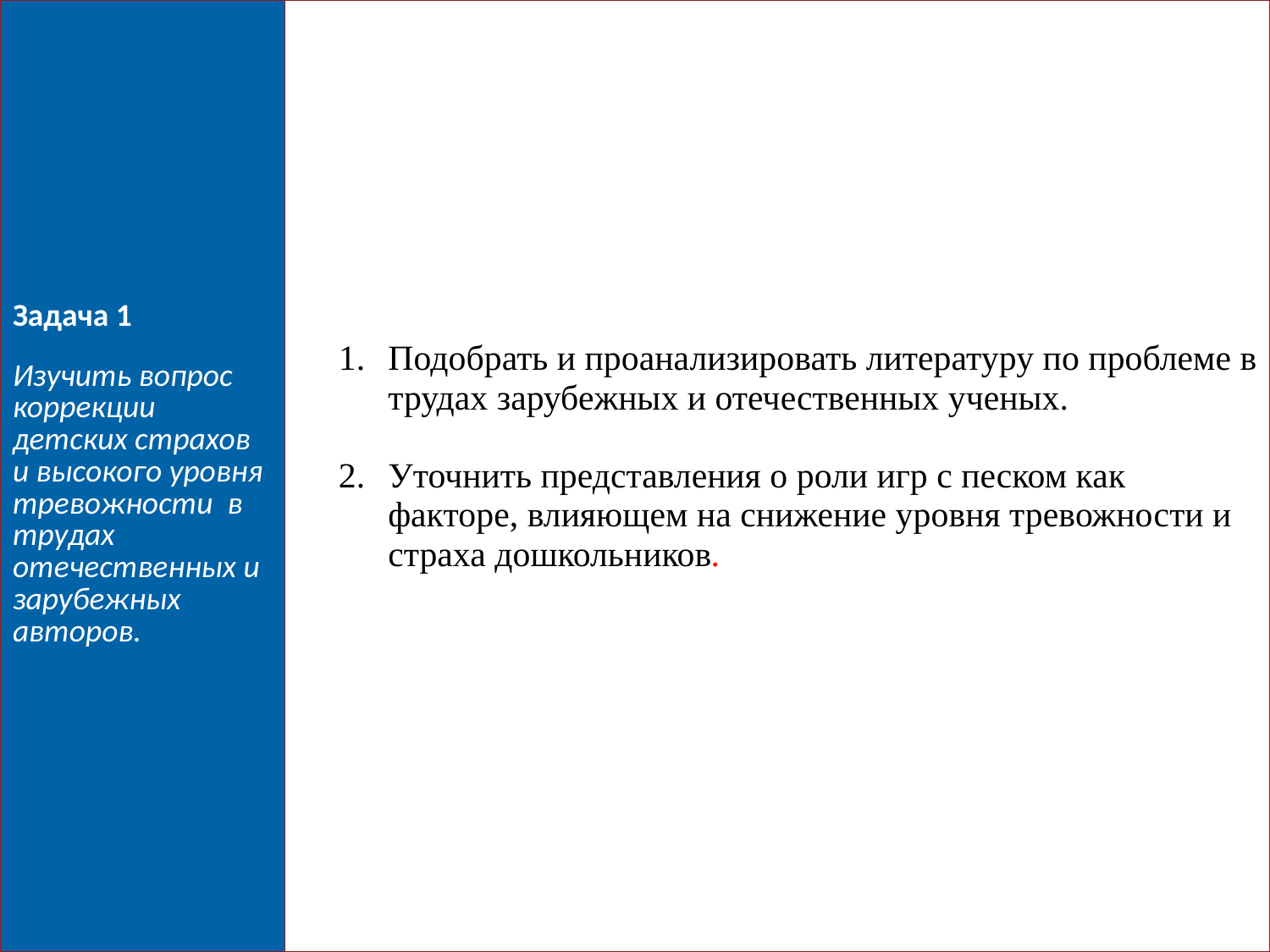

| Задача 1 Изучить вопрос коррекции детских страхов и высокого уровня тревожности в трудах отечественных и зарубежных авторов. | Подобрать и проанализировать литературу по проблеме в трудах зарубежных и отечественных ученых. Уточнить представления о роли игр с песком как факторе, влияющем на снижение уровня тревожности и страха дошкольников. |
| --- | --- |
5